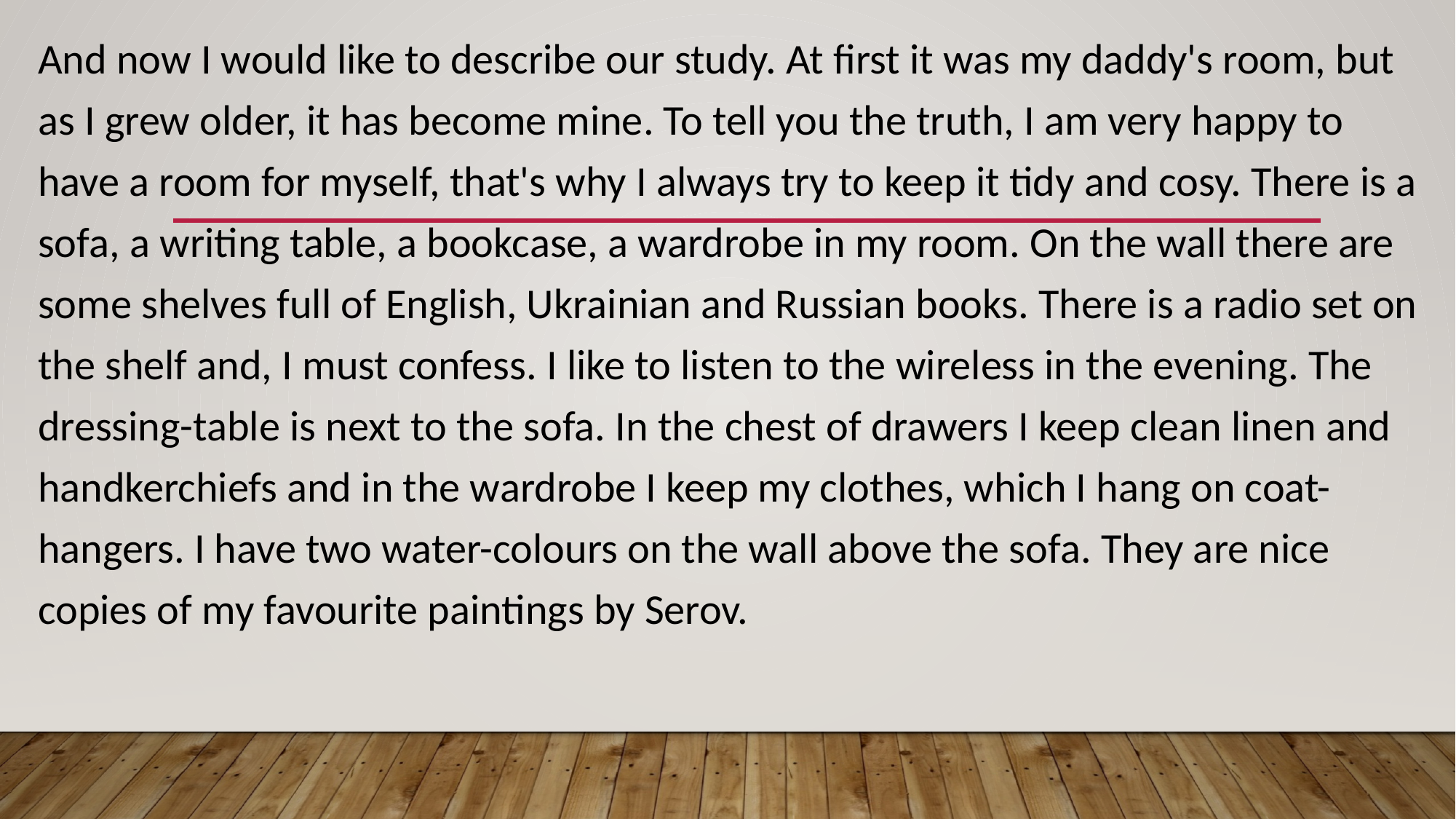

And now I would like to describe our study. At first it was my daddy's room, but as I grew older, it has become mine. To tell you the truth, I am very happy to have a room for myself, that's why I always try to keep it tidy and cosy. There is a sofa, a writing table, a bookcase, a wardrobe in my room. On the wall there are some shelves full of English, Ukrainian and Russian books. There is a radio set on the shelf and, I must confess. I like to listen to the wireless in the evening. The dressing-table is next to the sofa. In the chest of drawers I keep clean linen and handkerchiefs and in the wardrobe I keep my clothes, which I hang on coat-hangers. I have two water-colours on the wall above the sofa. They are nice copies of my favourite paintings by Serov.

#